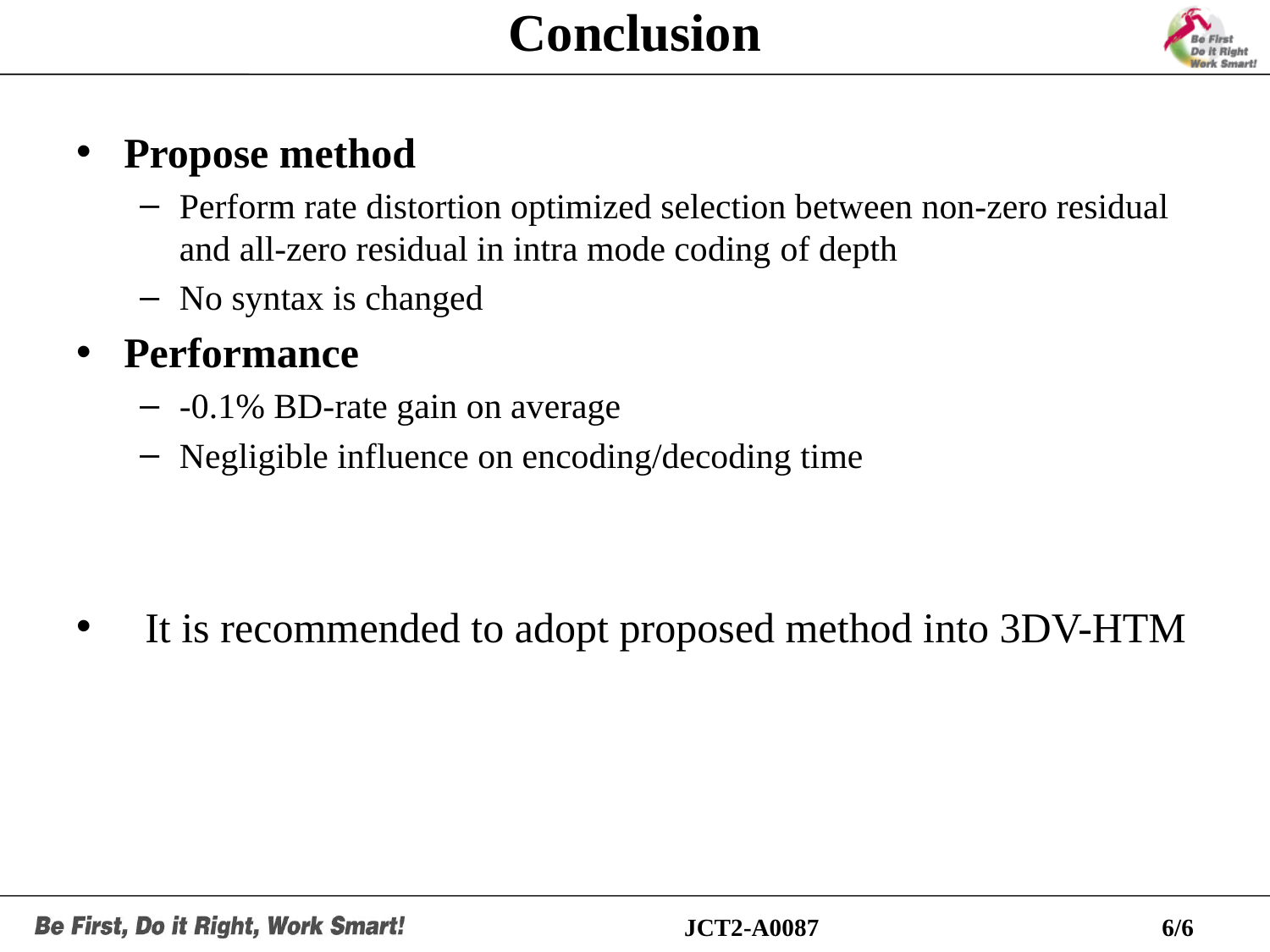

# Conclusion
Propose method
Perform rate distortion optimized selection between non-zero residual and all-zero residual in intra mode coding of depth
No syntax is changed
Performance
-0.1% BD-rate gain on average
Negligible influence on encoding/decoding time

It is recommended to adopt proposed method into 3DV-HTM

JCT2-A0087
6/6